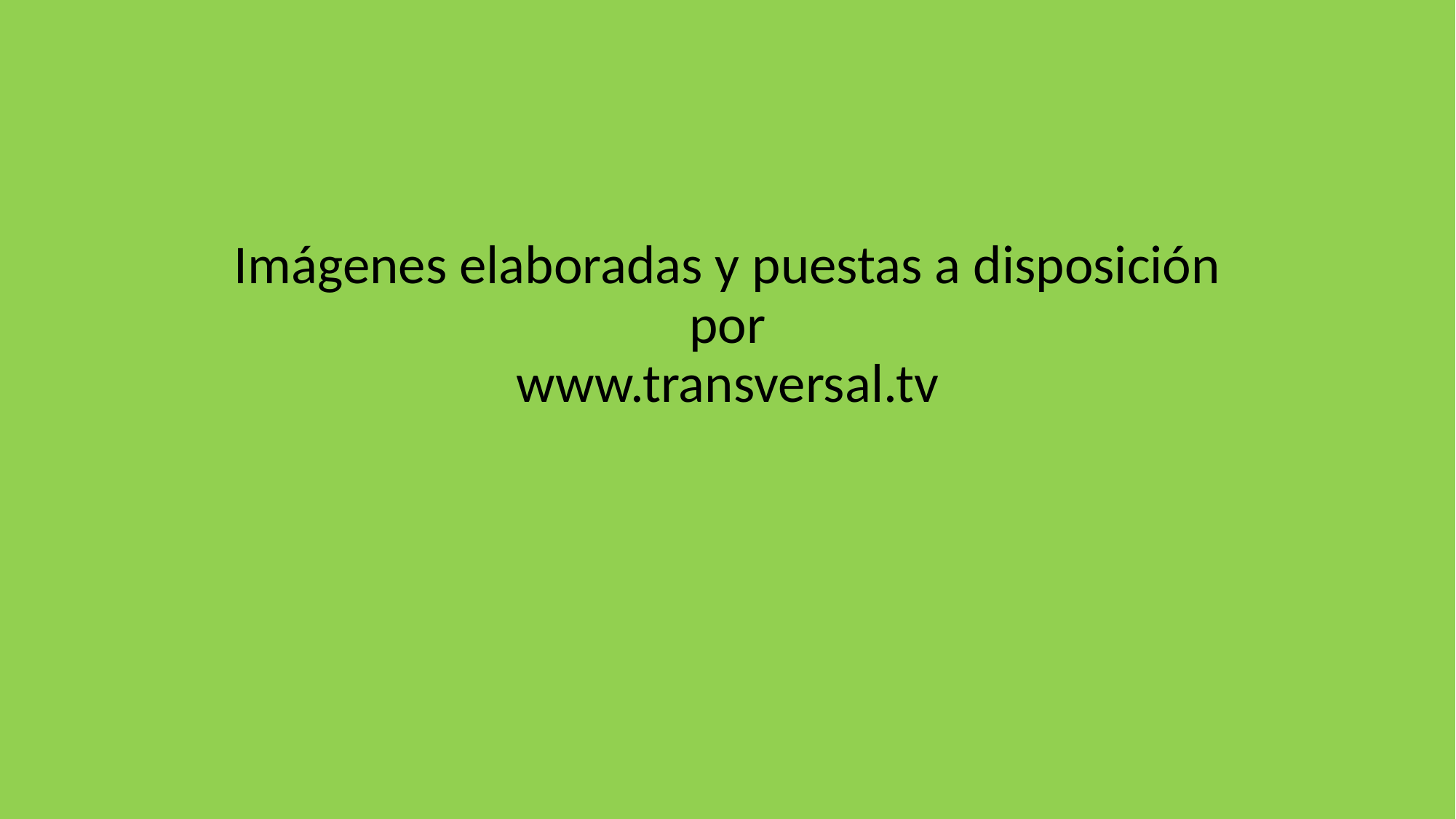

# Imágenes elaboradas y puestas a disposición por www.transversal.tv